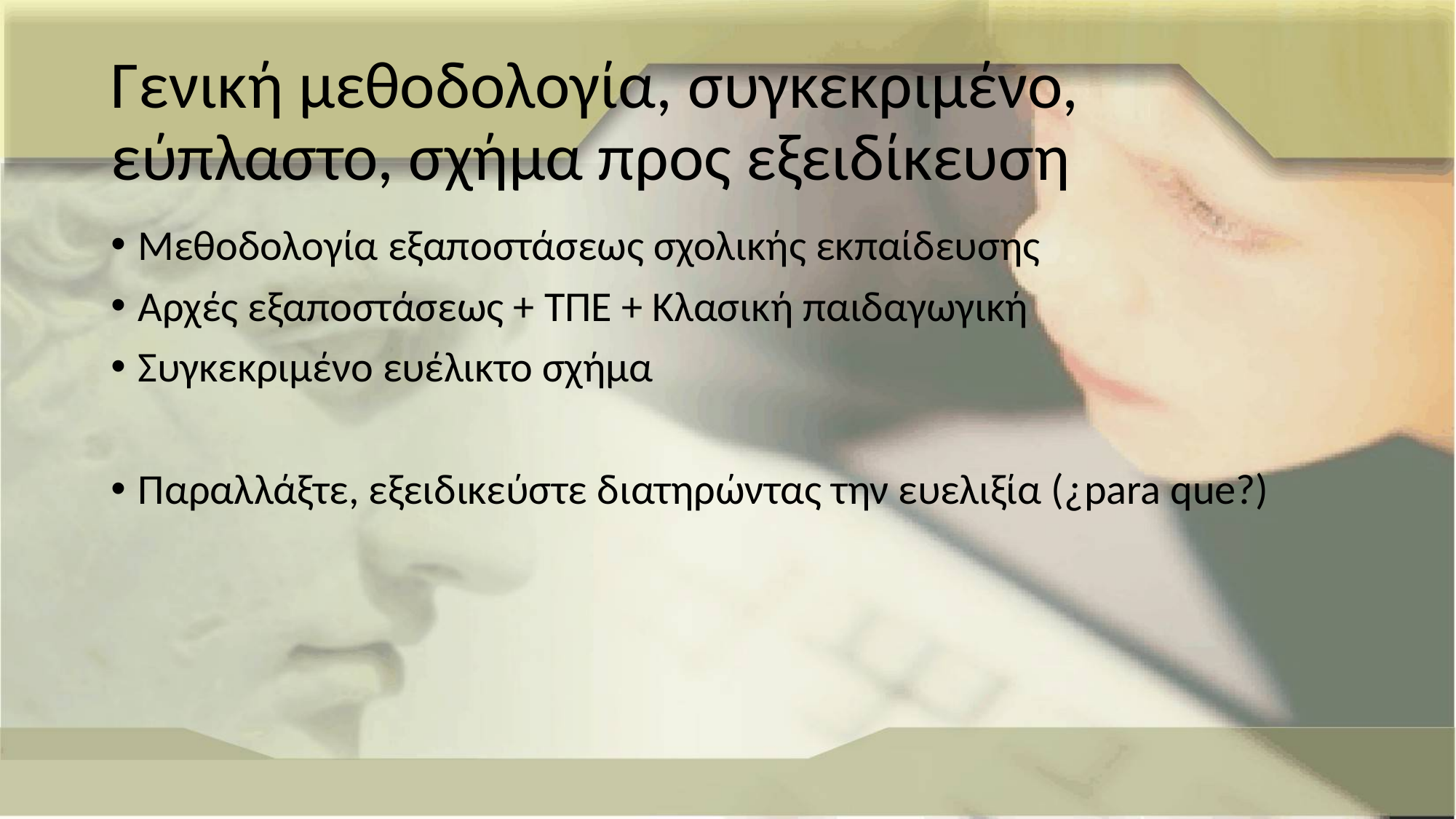

# Γενική μεθοδολογία, συγκεκριμένο, εύπλαστο, σχήμα προς εξειδίκευση
Μεθοδολογία εξαποστάσεως σχολικής εκπαίδευσης
Αρχές εξαποστάσεως + ΤΠΕ + Κλασική παιδαγωγική
Συγκεκριμένο ευέλικτο σχήμα

Παραλλάξτε, εξειδικεύστε διατηρώντας την ευελιξία (¿para que?)